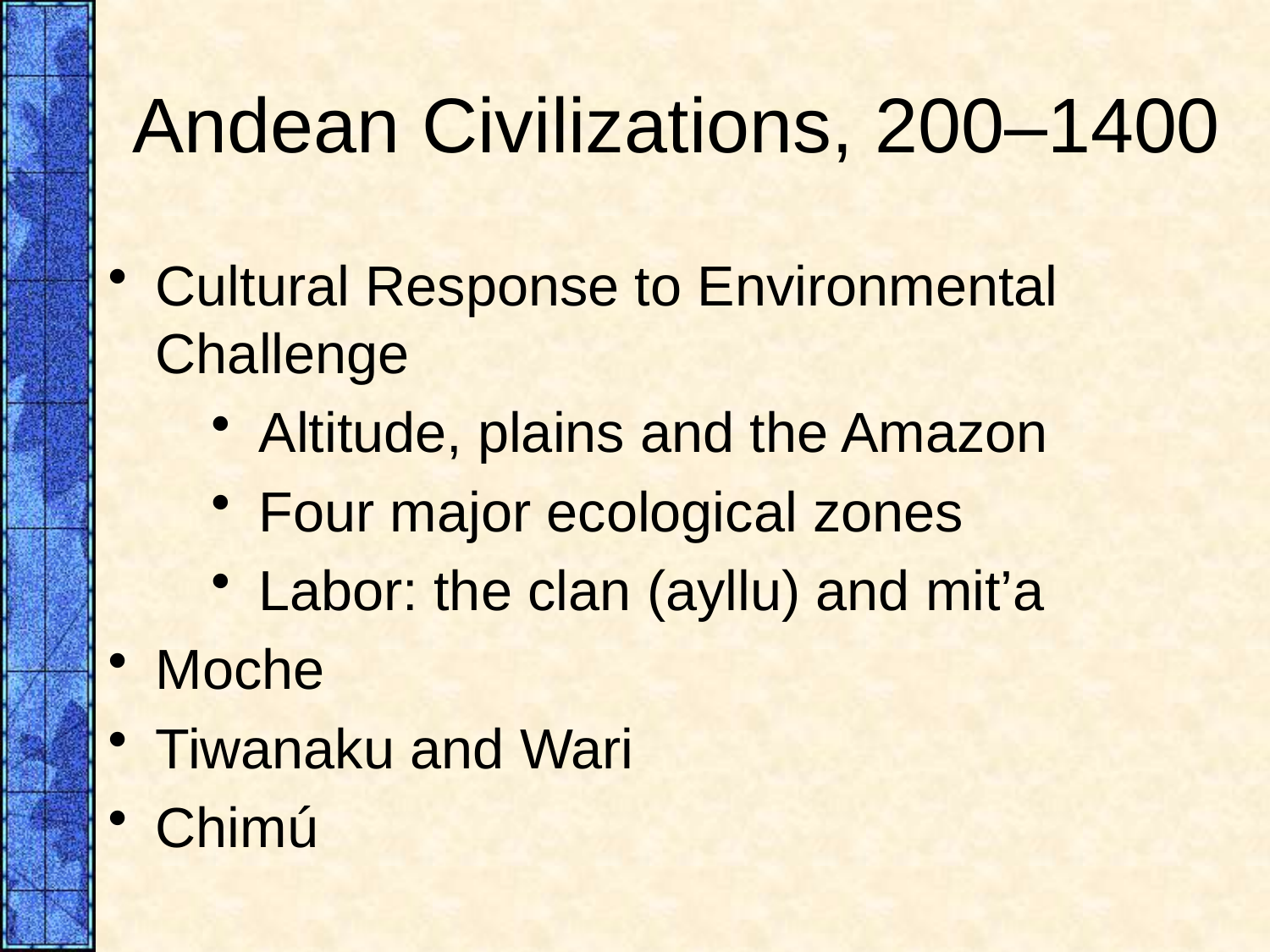

# Andean Civilizations, 200–1400
Cultural Response to Environmental Challenge
Altitude, plains and the Amazon
Four major ecological zones
Labor: the clan (ayllu) and mit’a
Moche
Tiwanaku and Wari
Chimú